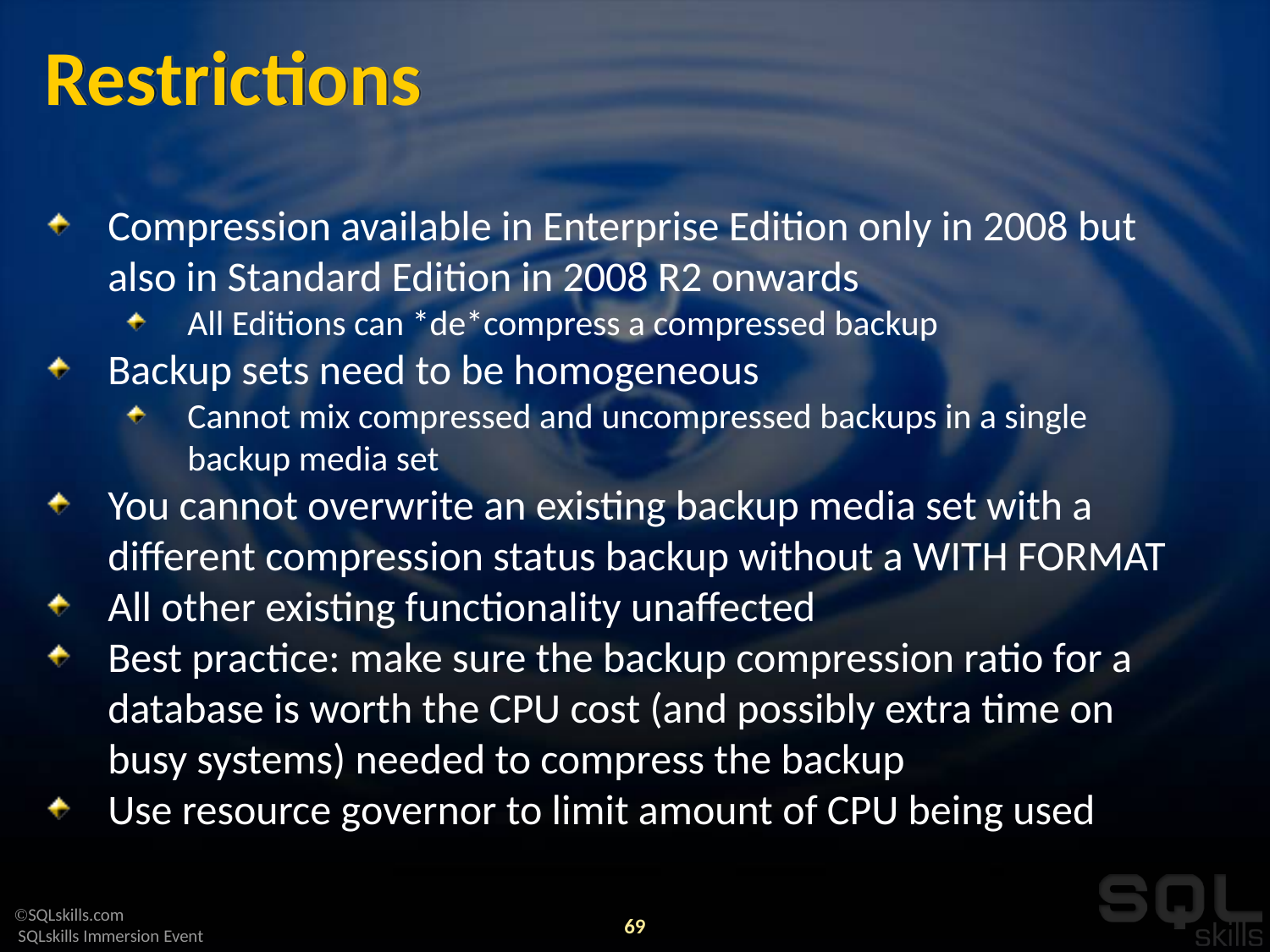

# Restrictions
Compression available in Enterprise Edition only in 2008 but also in Standard Edition in 2008 R2 onwards
All Editions can *de*compress a compressed backup
Backup sets need to be homogeneous
Cannot mix compressed and uncompressed backups in a single backup media set
You cannot overwrite an existing backup media set with a different compression status backup without a WITH FORMAT
All other existing functionality unaffected
Best practice: make sure the backup compression ratio for a database is worth the CPU cost (and possibly extra time on busy systems) needed to compress the backup
Use resource governor to limit amount of CPU being used

69